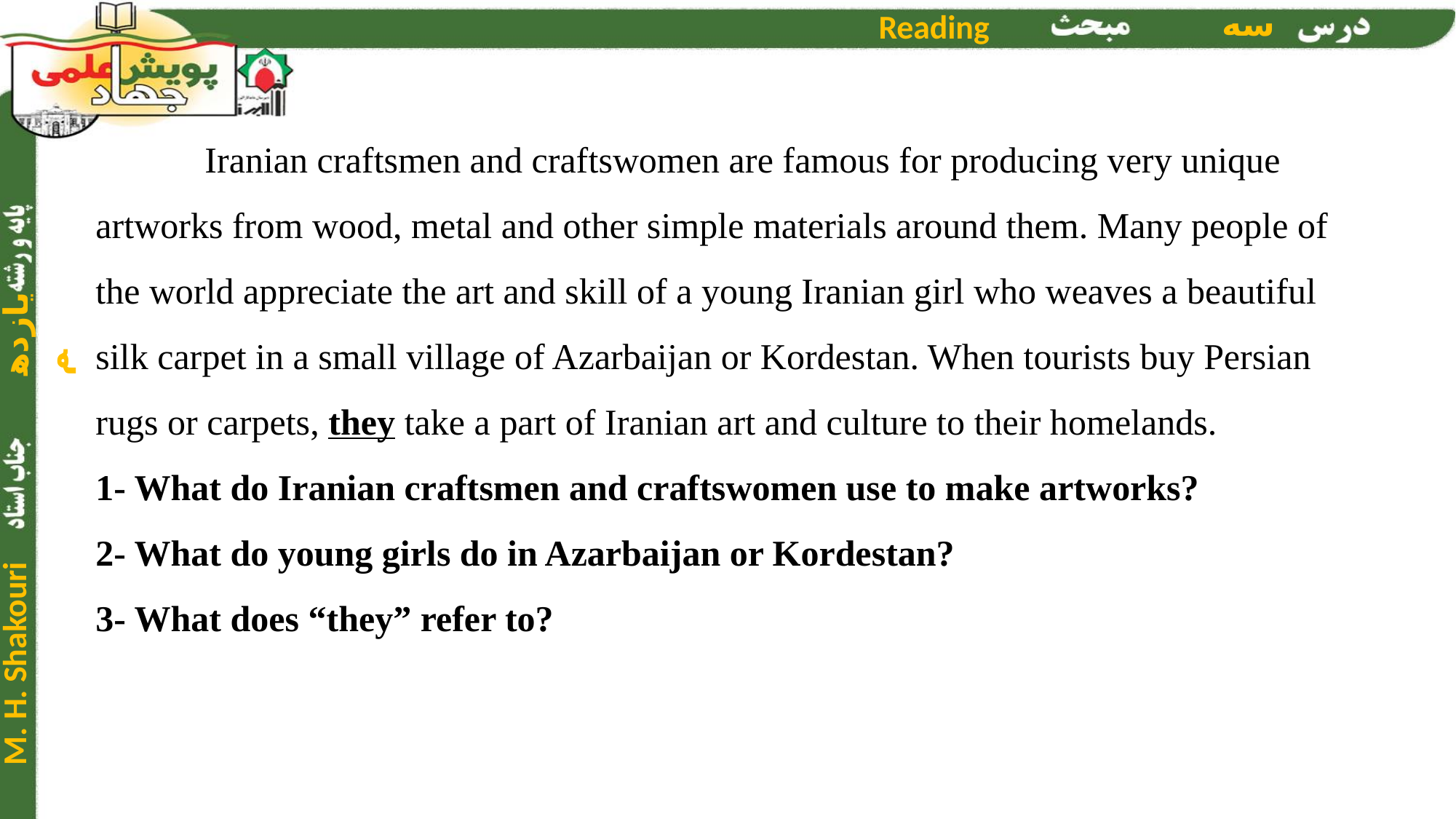

Iranian craftsmen and craftswomen are famous for producing very unique artworks from wood, metal and other simple materials around them. Many people of the world appreciate the art and skill of a young Iranian girl who weaves a beautiful silk carpet in a small village of Azarbaijan or Kordestan. When tourists buy Persian rugs or carpets, they take a part of Iranian art and culture to their homelands.
1- What do Iranian craftsmen and craftswomen use to make artworks?
2- What do young girls do in Azarbaijan or Kordestan?
3- What does “they” refer to?